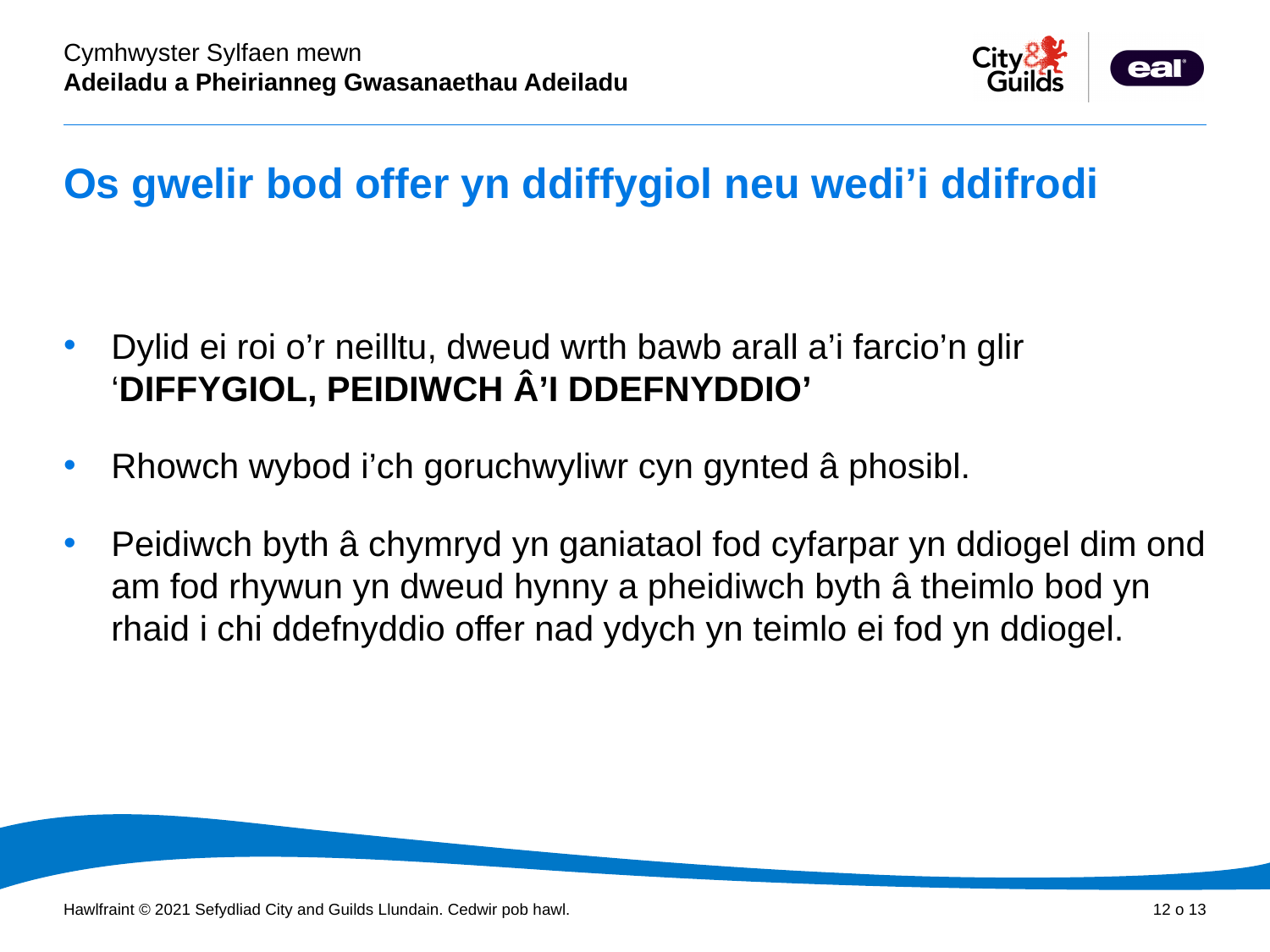

# Os gwelir bod offer yn ddiffygiol neu wedi’i ddifrodi

Dylid ei roi o’r neilltu, dweud wrth bawb arall a’i farcio’n glir ‘DIFFYGIOL, PEIDIWCH Â’I DDEFNYDDIO’
Rhowch wybod i’ch goruchwyliwr cyn gynted â phosibl.
Peidiwch byth â chymryd yn ganiataol fod cyfarpar yn ddiogel dim ond am fod rhywun yn dweud hynny a pheidiwch byth â theimlo bod yn rhaid i chi ddefnyddio offer nad ydych yn teimlo ei fod yn ddiogel.